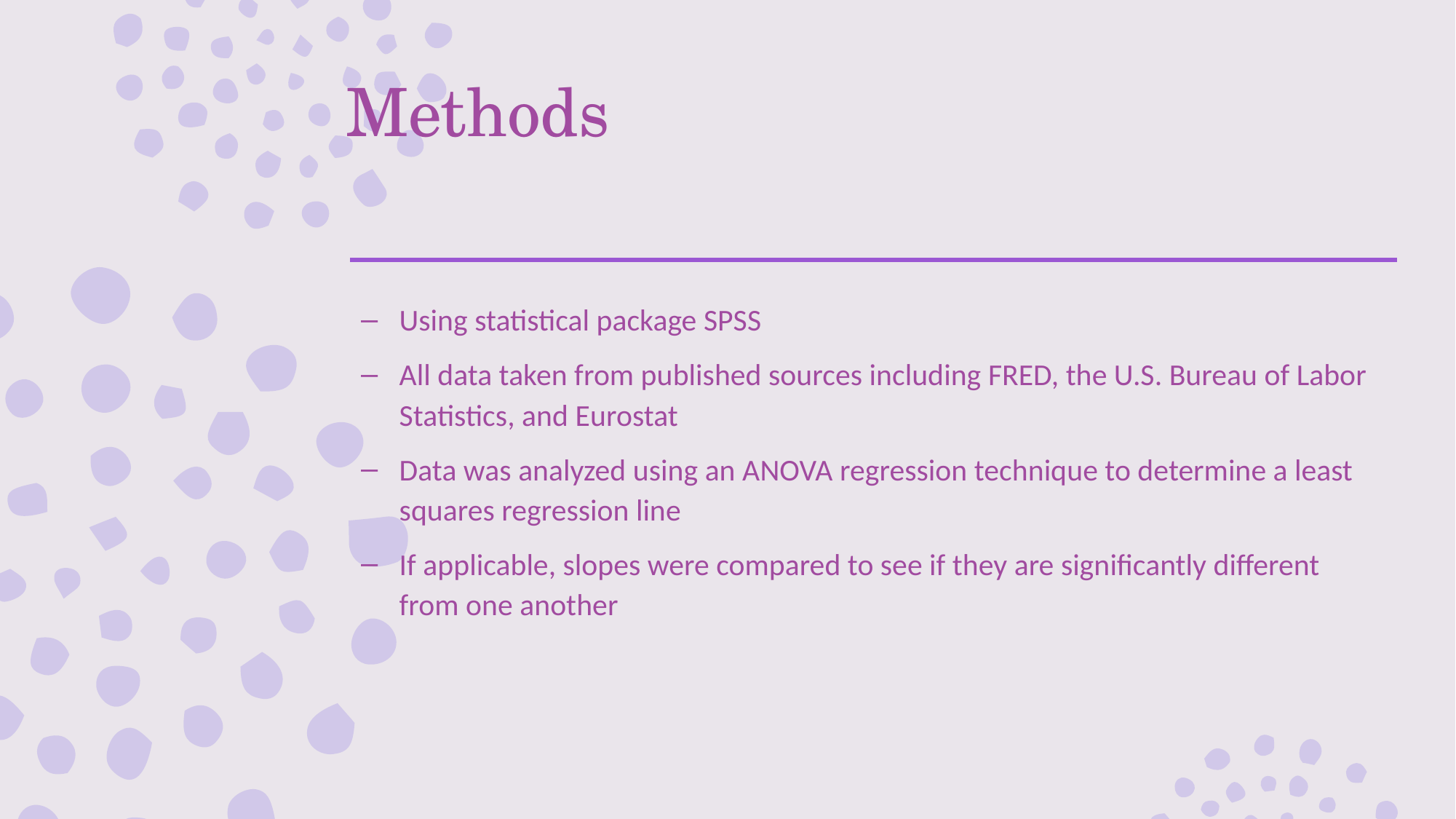

# Methods
Using statistical package SPSS
All data taken from published sources including FRED, the U.S. Bureau of Labor Statistics, and Eurostat
Data was analyzed using an ANOVA regression technique to determine a least squares regression line
If applicable, slopes were compared to see if they are significantly different from one another